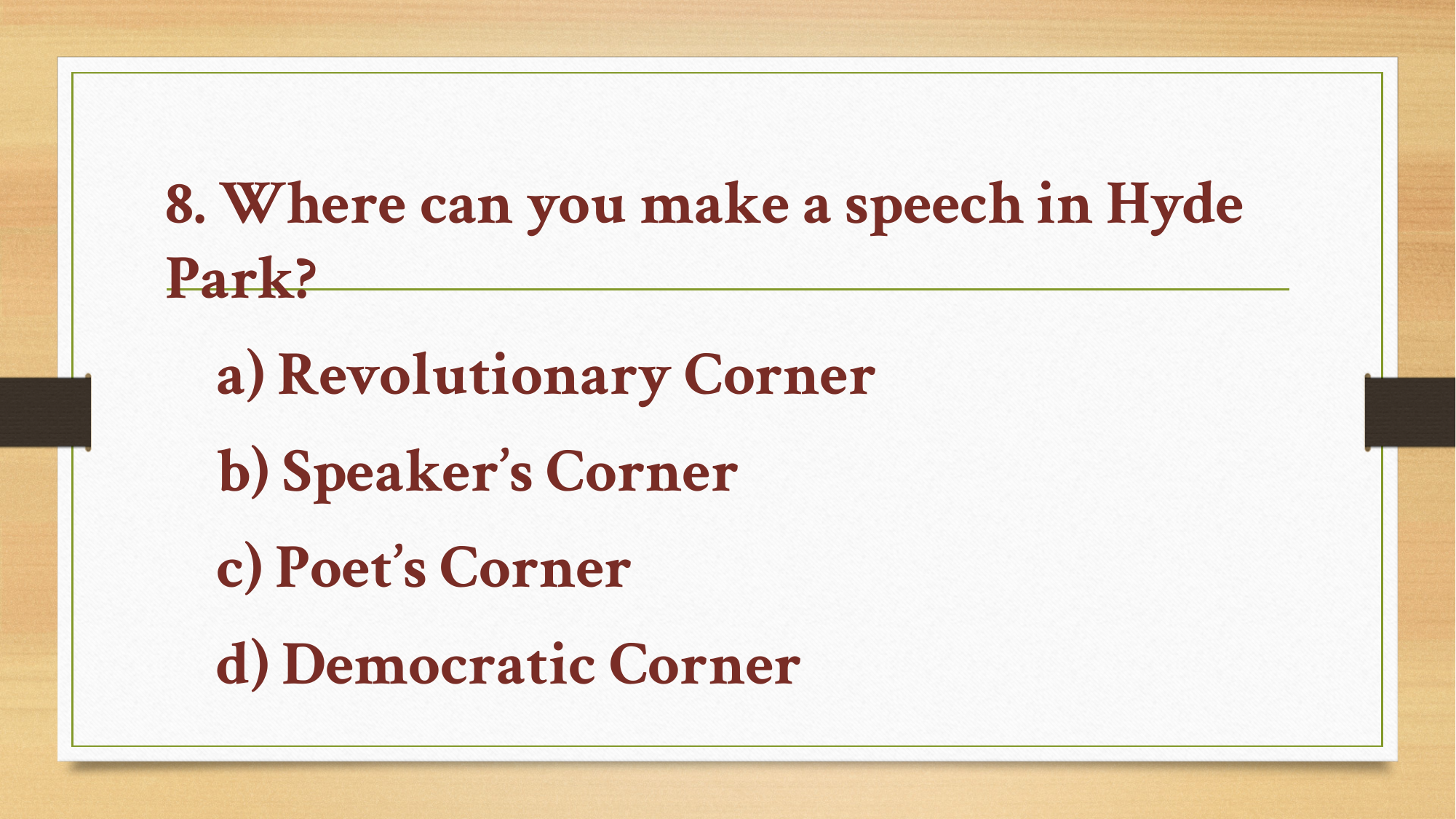

#
8. Where can you make a speech in Hyde Park?
    a) Revolutionary Corner
    b) Speaker’s Corner
    c) Poet’s Corner
    d) Democratic Corner